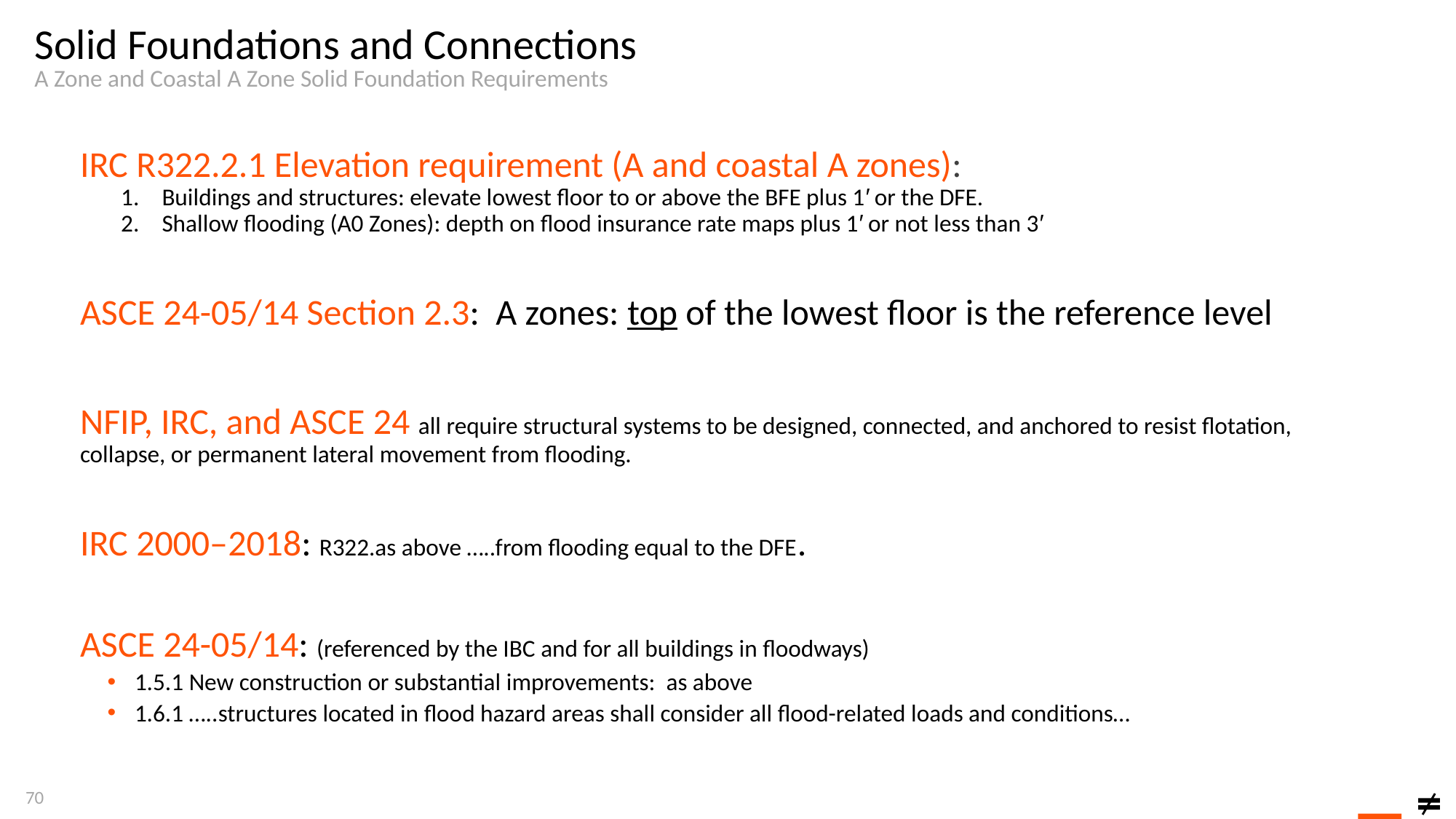

Solid Foundations and Connections
A Zone and Coastal A Zone Solid Foundation Requirements
IRC R322.2.1 Elevation requirement (A and coastal A zones):
Buildings and structures: elevate lowest floor to or above the BFE plus 1′ or the DFE.
Shallow flooding (A0 Zones): depth on flood insurance rate maps plus 1′ or not less than 3′

ASCE 24-05/14 Section 2.3:  A zones: top of the lowest floor is the reference level

NFIP, IRC, and ASCE 24 all require structural systems to be designed, connected, and anchored to resist flotation, collapse, or permanent lateral movement from flooding.

IRC 2000–2018: R322.as above …..from flooding equal to the DFE.

ASCE 24-05/14: (referenced by the IBC and for all buildings in floodways)
1.5.1 New construction or substantial improvements:  as above
1.6.1 …..structures located in flood hazard areas shall consider all flood-related loads and conditions…

70